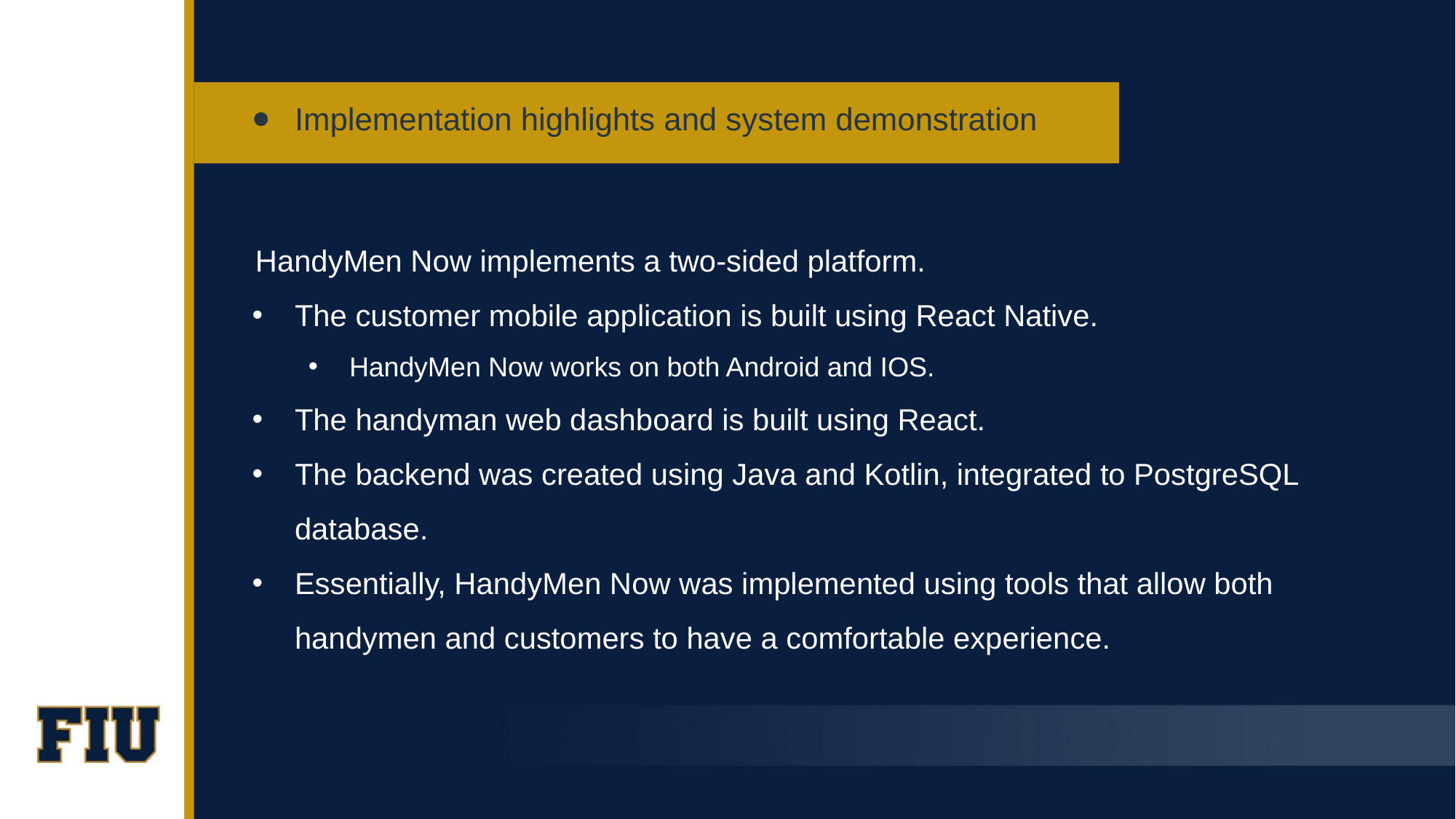

# Implementation highlights and system demonstration

HandyMen Now implements a two-sided platform.
The customer mobile application is built using React Native.
HandyMen Now works on both Android and IOS.
The handyman web dashboard is built using React.
The backend was created using Java and Kotlin, integrated to PostgreSQL database.
Essentially, HandyMen Now was implemented using tools that allow both handymen and customers to have a comfortable experience.